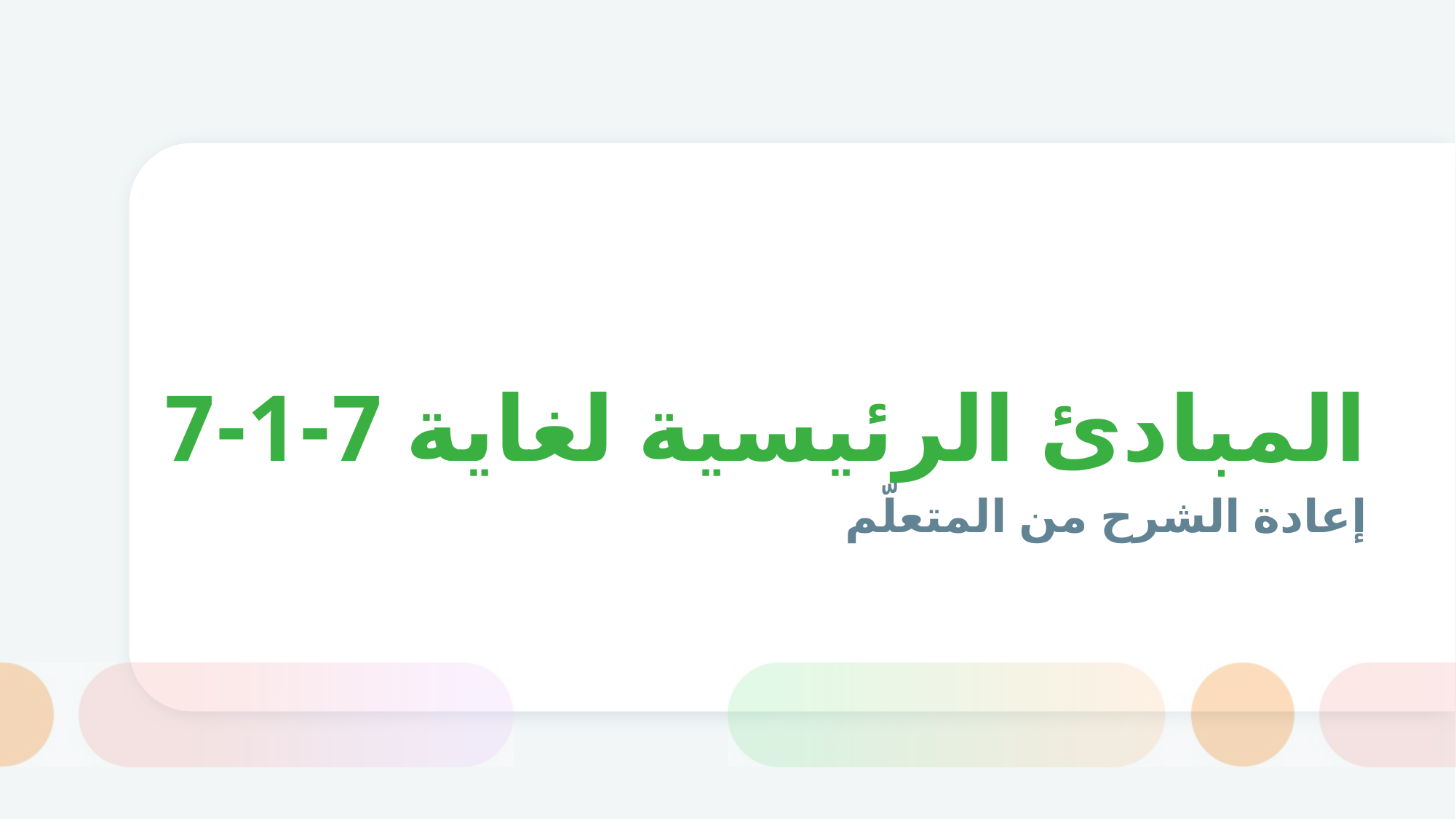

# المبادئ الرئيسية لغاية 7-1-7
إعادة الشرح من المتعلّم